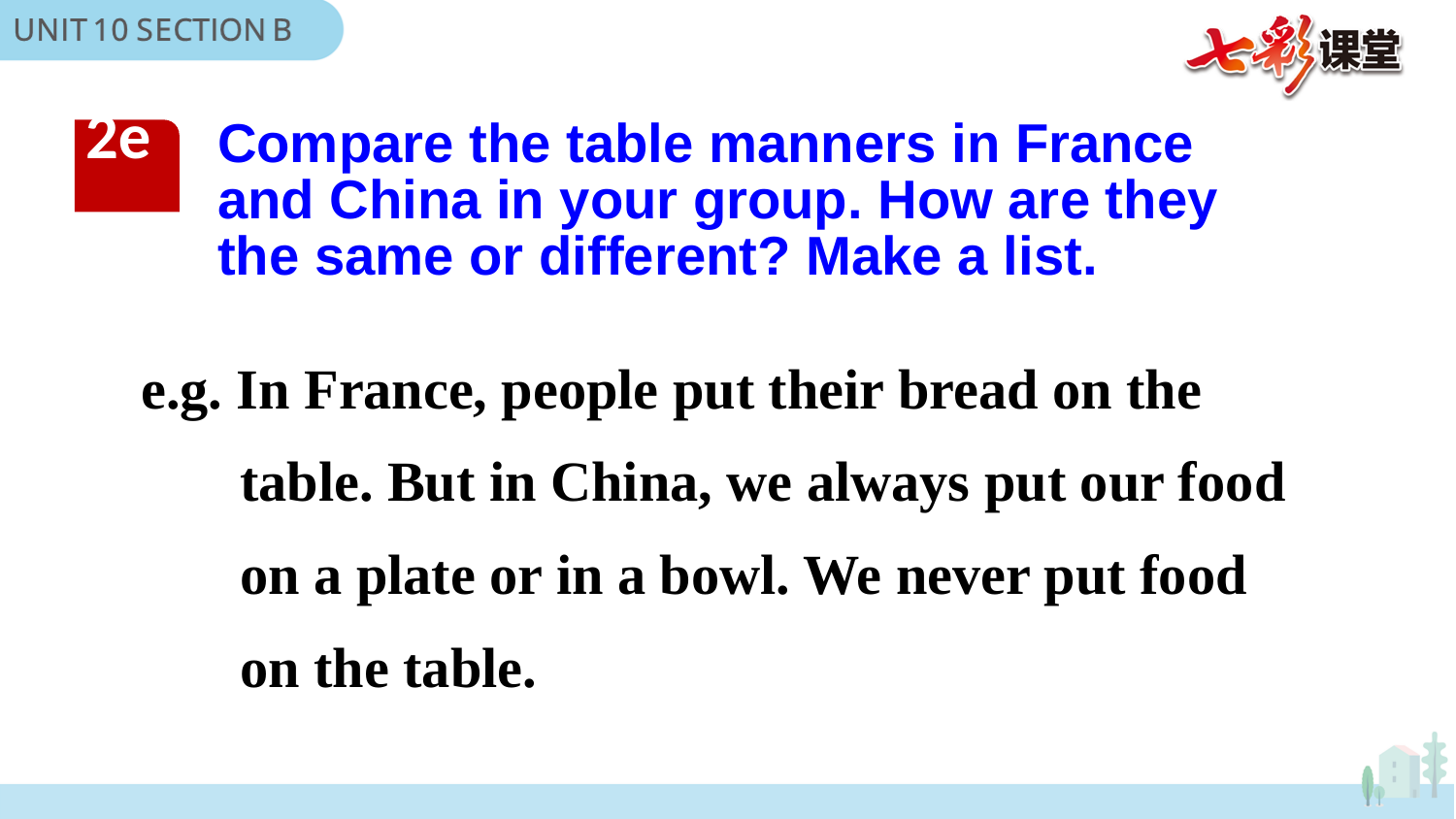

Compare the table manners in France and China in your group. How are they the same or different? Make a list.
2e
e.g. In France, people put their bread on the
       table. But in China, we always put our food
       on a plate or in a bowl. We never put food
       on the table.